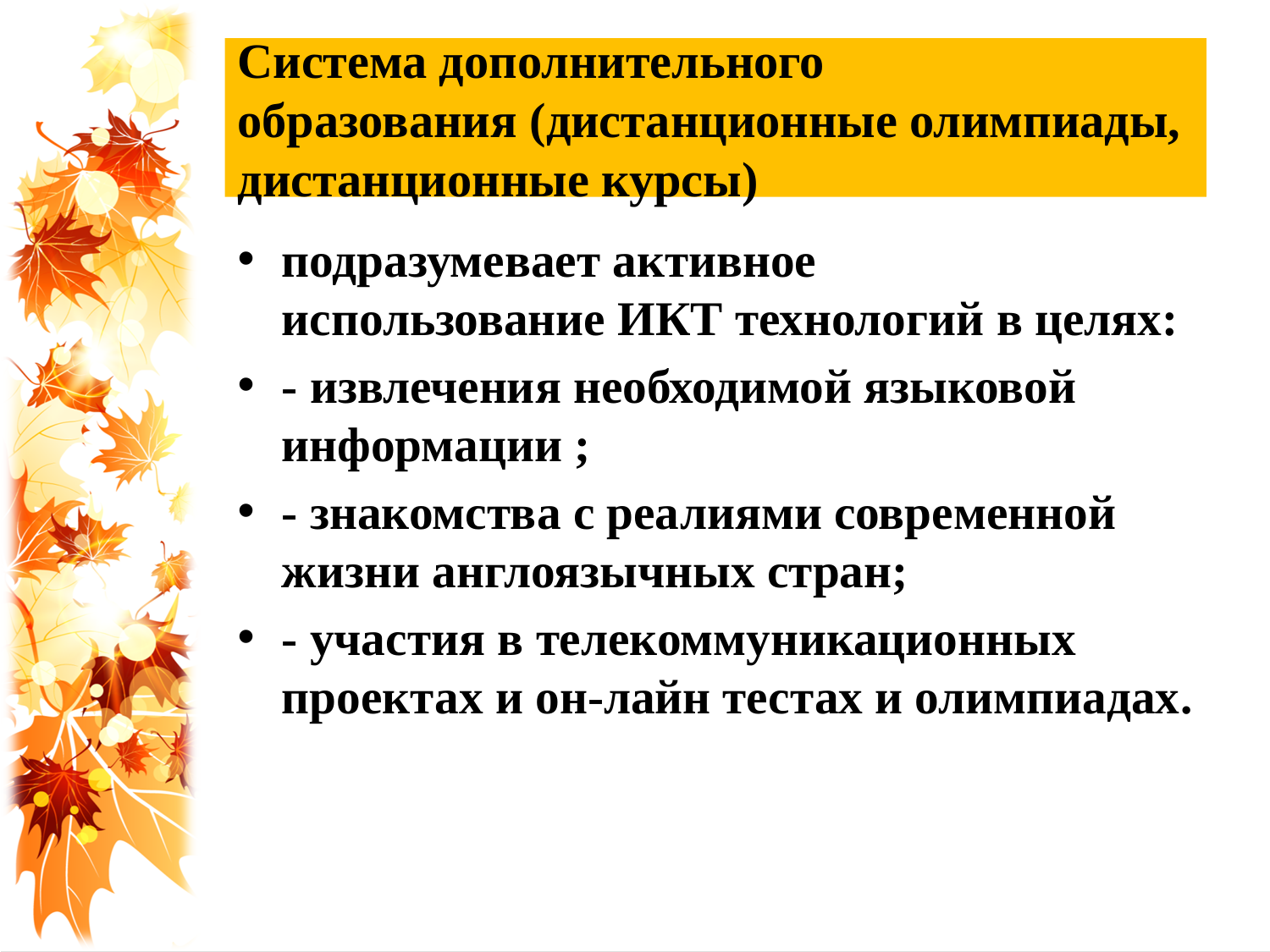

# Система дополнительного образования (дистанционные олимпиады, дистанционные курсы)
подразумевает активное использование ИКТ технологий в целях:
- извлечения необходимой языковой информации ;
- знакомства с реалиями современной жизни англоязычных стран;
- участия в телекоммуникационных проектах и он-лайн тестах и олимпиадах.